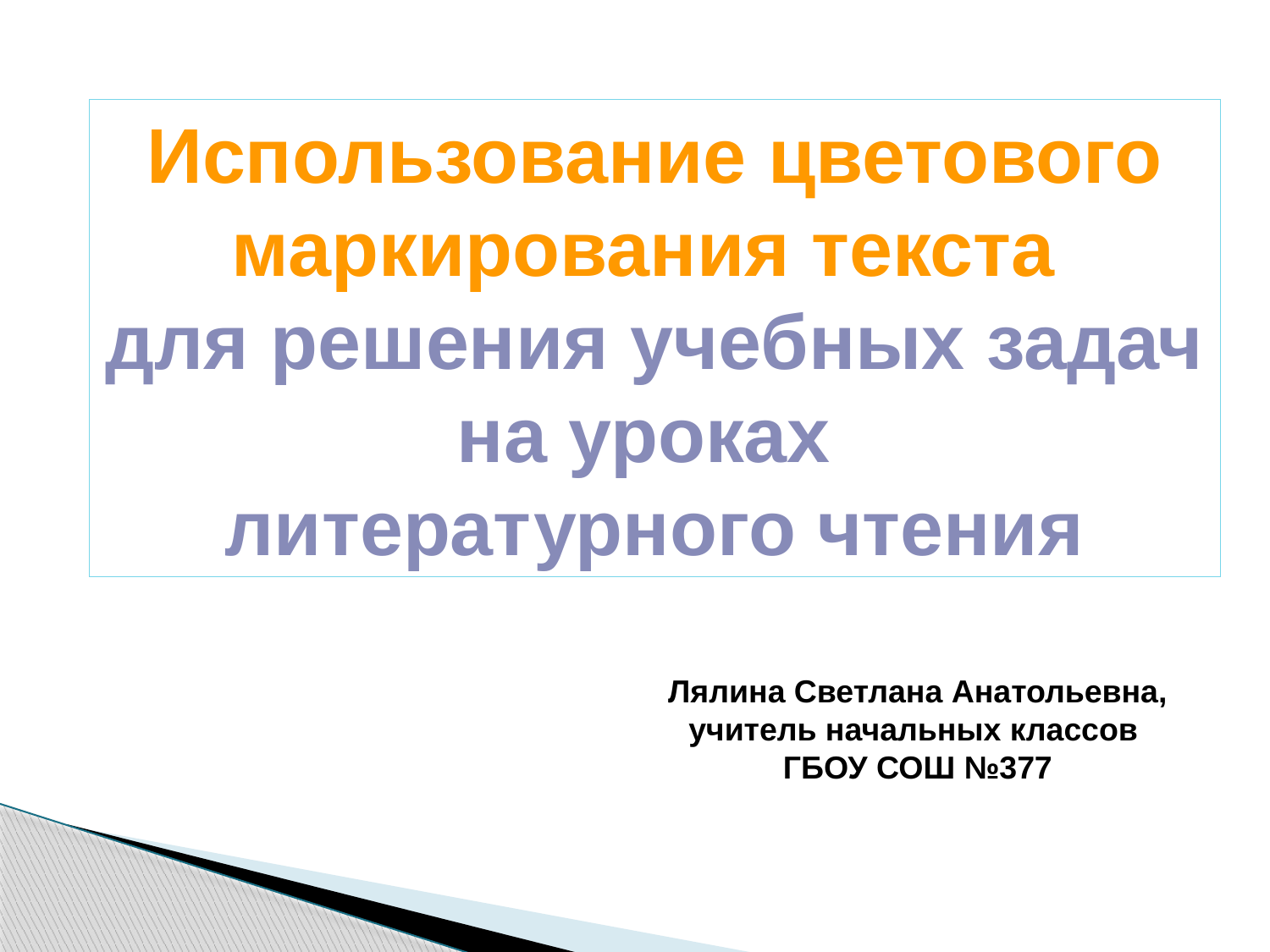

Использование цветового маркирования текста
для решения учебных задач
на уроках
литературного чтения
Лялина Светлана Анатольевна, учитель начальных классов
ГБОУ СОШ №377